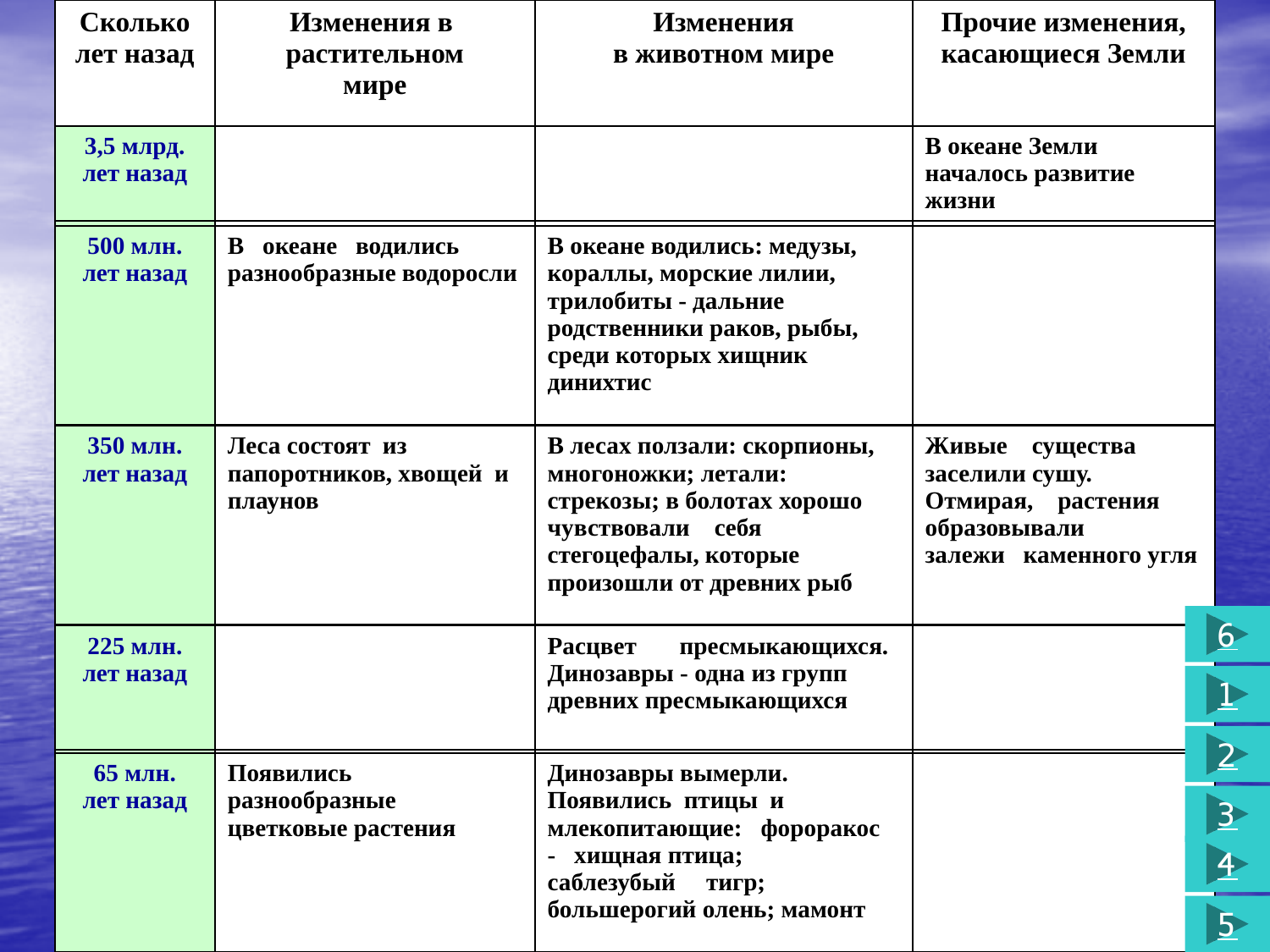

| Сколько лет назад | Изменения в растительном мире | Изменения в животном мире | Прочие изменения, касающиеся Земли |
| --- | --- | --- | --- |
| 3,5 млрд. лет назад |  |  |  |
| 500 млн. лет назад |  |  |  |
| 350 млн. лет назад |  |  |  |
| 225 млн. лет назад |  |  |  |
| 65 млн. лет назад |  |  |  |
| 3,5 млрд. лет назад |  |  | В океане Земли началось развитие жизни |
| --- | --- | --- | --- |
| 500 млн. лет назад | В океане водились разнообразные водоросли | В океане водились: медузы, кораллы, морские лилии, трилобиты - дальние родственники раков, рыбы, среди которых хищник динихтис |  |
| --- | --- | --- | --- |
| 350 млн. лет назад | Леса состоят из папоротников, хвощей и плаунов | В лесах ползали: скорпионы, многоножки; летали: стрекозы; в болотах хорошо чувствовали себя стегоцефалы, которые произошли от древних рыб | Живые существа заселили сушу. Отмирая, растения образовывали залежи каменного угля |
| --- | --- | --- | --- |
6
| 225 млн. лет назад |  | Расцвет пресмыкающихся. Динозавры - одна из групп древних пресмыкающихся |  |
| --- | --- | --- | --- |
1
2
| 65 млн. лет назад | Появились разнообразные цветковые растения | Динозавры вымерли. Появились птицы и млекопитающие: фороракос - хищная птица; саблезубый тигр; большерогий олень; мамонт |  |
| --- | --- | --- | --- |
3
4
5